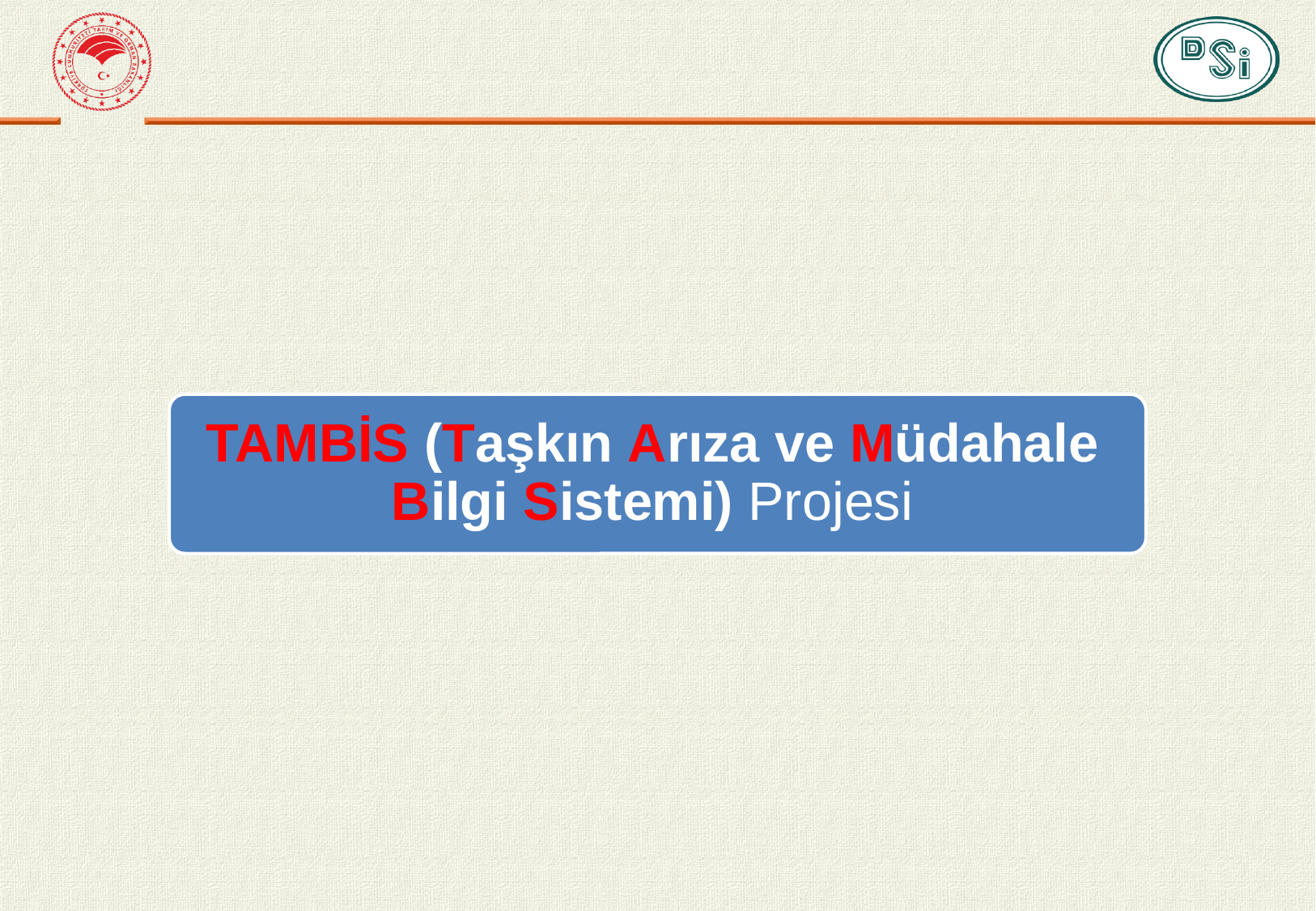

TAMBİS (Taşkın Arıza ve Müdahale  Bilgi Sistemi) Projesi